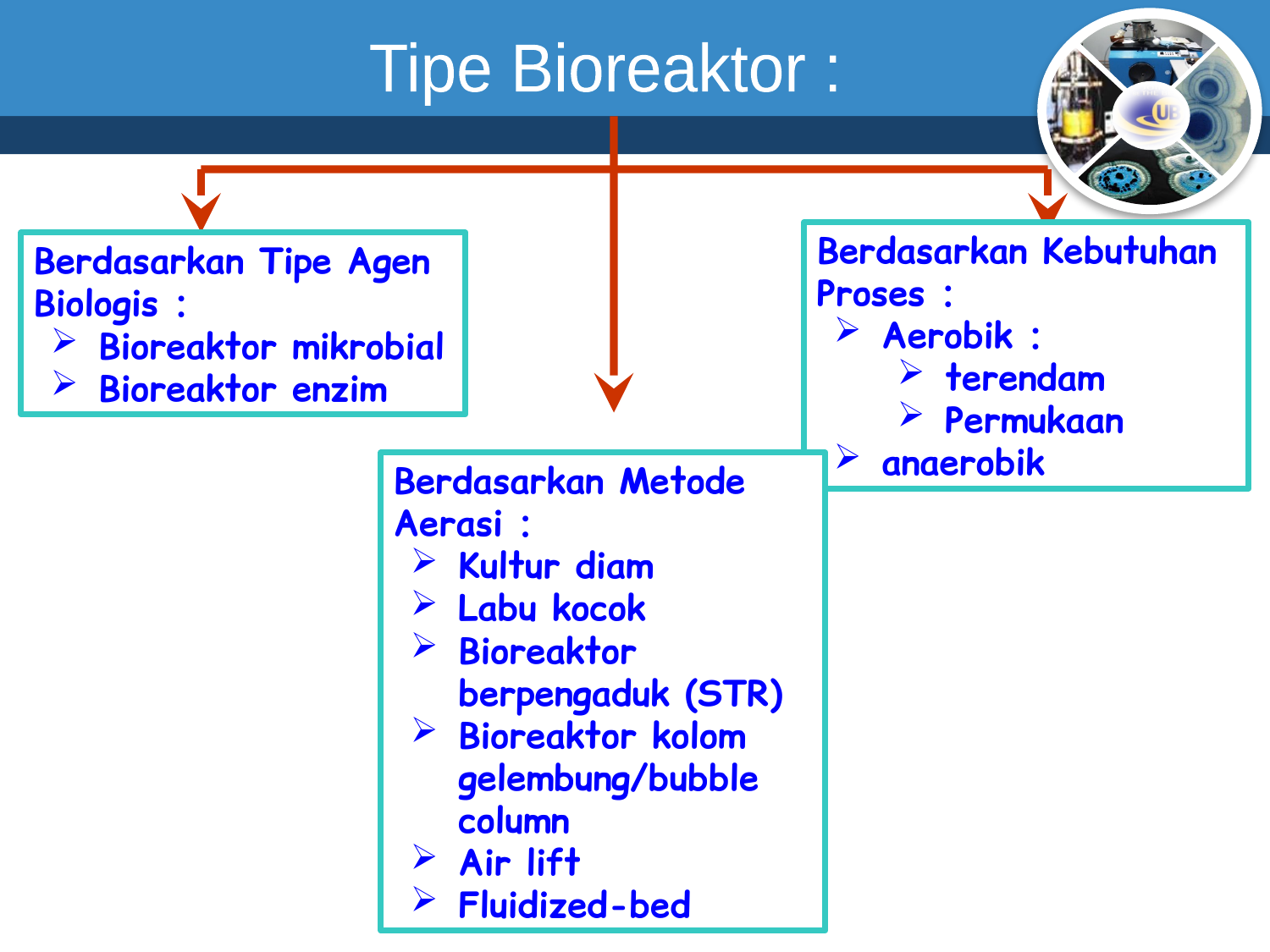

Tipe Bioreaktor :

Berdasarkan Kebutuhan Proses :
Aerobik :
terendam
Permukaan
anaerobik
Berdasarkan Tipe Agen Biologis :
Bioreaktor mikrobial
Bioreaktor enzim
Berdasarkan Metode Aerasi :
Kultur diam
Labu kocok
Bioreaktor berpengaduk (STR)
Bioreaktor kolom gelembung/bubble column
Air lift
Fluidized-bed